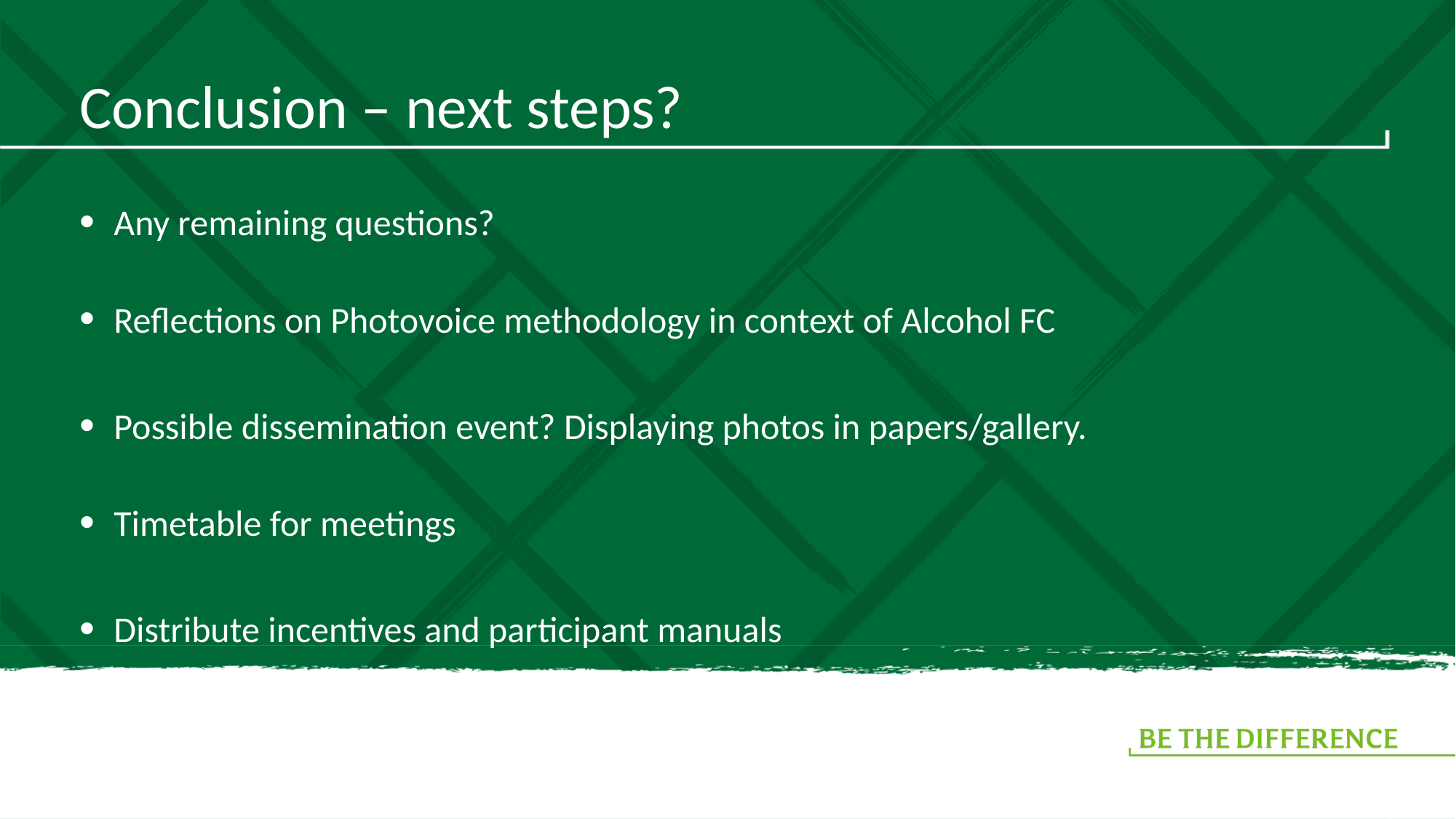

# Conclusion – next steps?
Any remaining questions?

Reflections on Photovoice methodology in context of Alcohol FC

Possible dissemination event? Displaying photos in papers/gallery.

Timetable for meetings

Distribute incentives and participant manuals